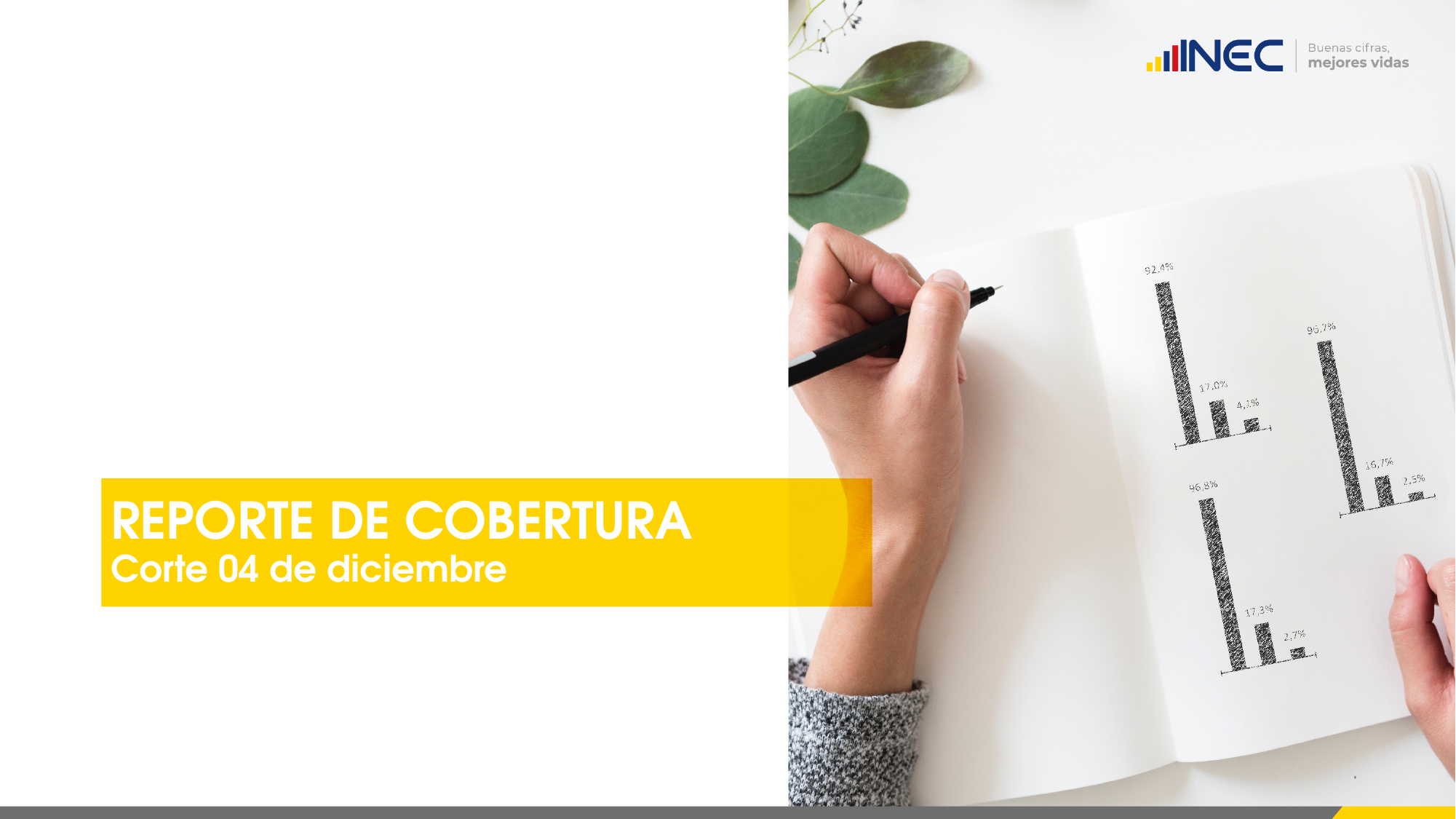

# REPORTE DE COBERTURA Corte 04 de diciembre